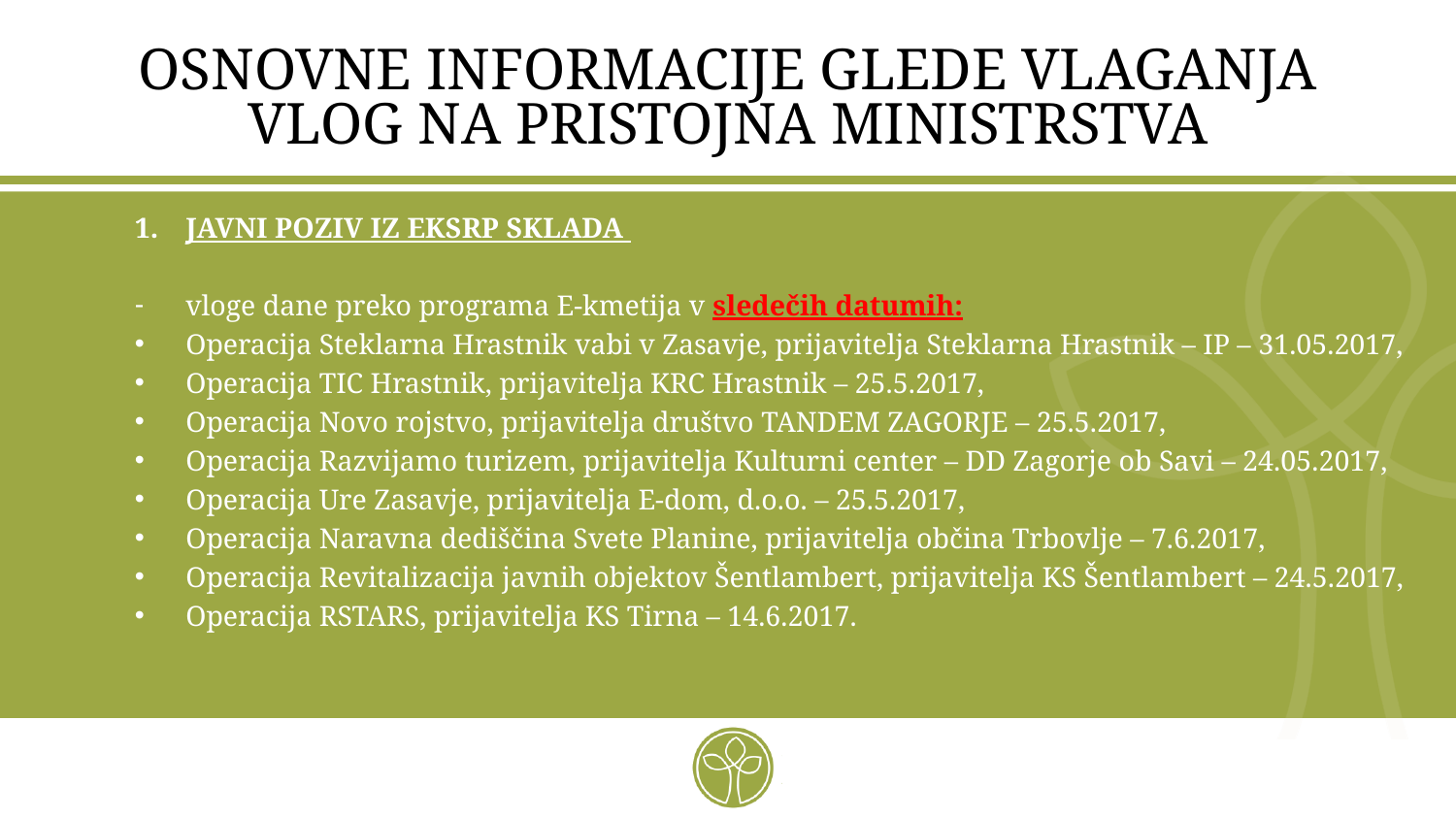

# OSNOVNE INFORMACIJE GLEDE VLAGANJA VLOG NA PRISTOJNA MINISTRSTVA
JAVNI POZIV IZ EKSRP SKLADA

vloge dane preko programa E-kmetija v sledečih datumih:
Operacija Steklarna Hrastnik vabi v Zasavje, prijavitelja Steklarna Hrastnik – IP – 31.05.2017,
Operacija TIC Hrastnik, prijavitelja KRC Hrastnik – 25.5.2017,
Operacija Novo rojstvo, prijavitelja društvo TANDEM ZAGORJE – 25.5.2017,
Operacija Razvijamo turizem, prijavitelja Kulturni center – DD Zagorje ob Savi – 24.05.2017,
Operacija Ure Zasavje, prijavitelja E-dom, d.o.o. – 25.5.2017,
Operacija Naravna dediščina Svete Planine, prijavitelja občina Trbovlje – 7.6.2017,
Operacija Revitalizacija javnih objektov Šentlambert, prijavitelja KS Šentlambert – 24.5.2017,
Operacija RSTARS, prijavitelja KS Tirna – 14.6.2017.